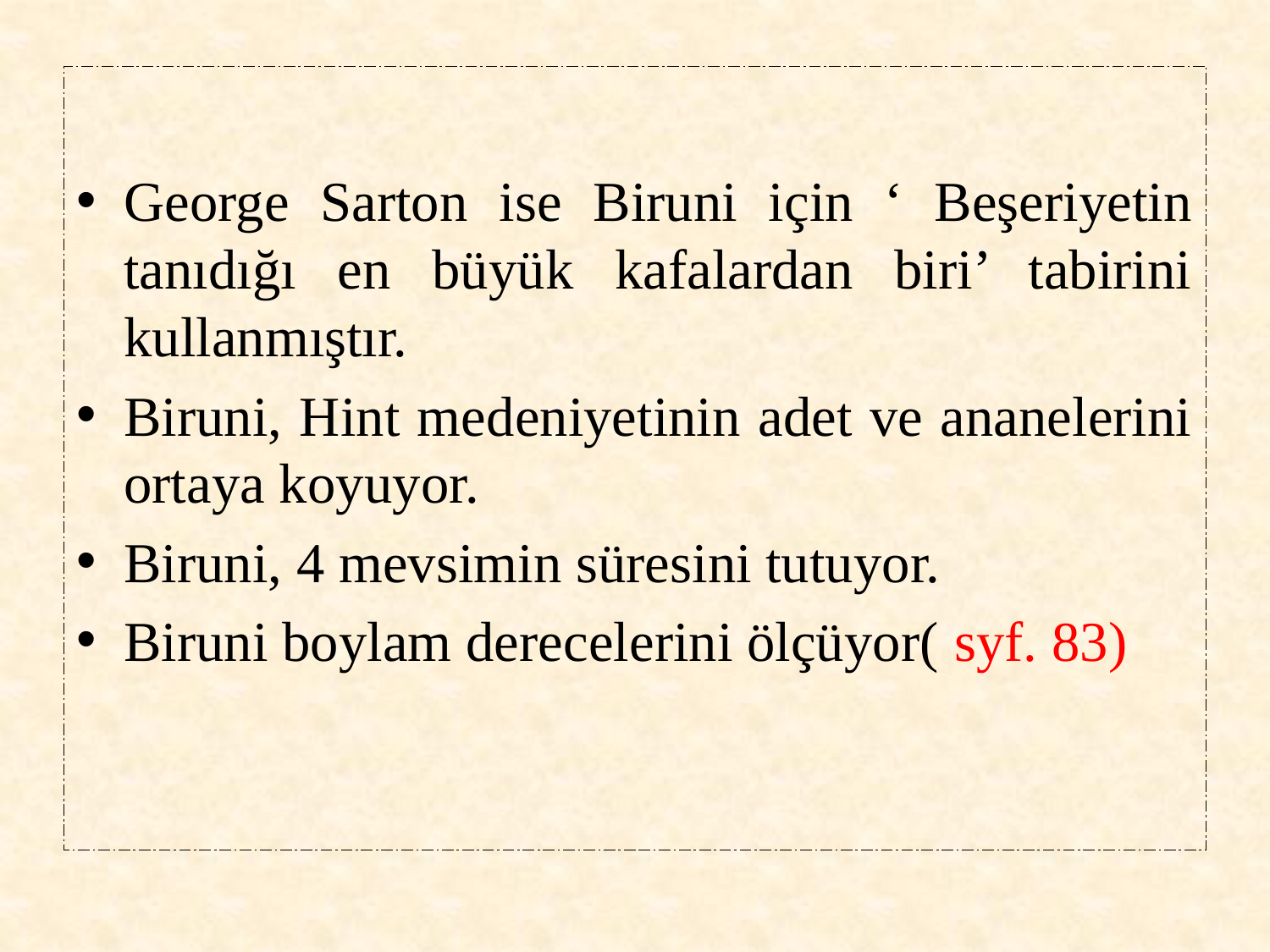

George Sarton ise Biruni için ‘ Beşeriyetin tanıdığı en büyük kafalardan biri’ tabirini kullanmıştır.
Biruni, Hint medeniyetinin adet ve ananelerini ortaya koyuyor.
Biruni, 4 mevsimin süresini tutuyor.
Biruni boylam derecelerini ölçüyor( syf. 83)